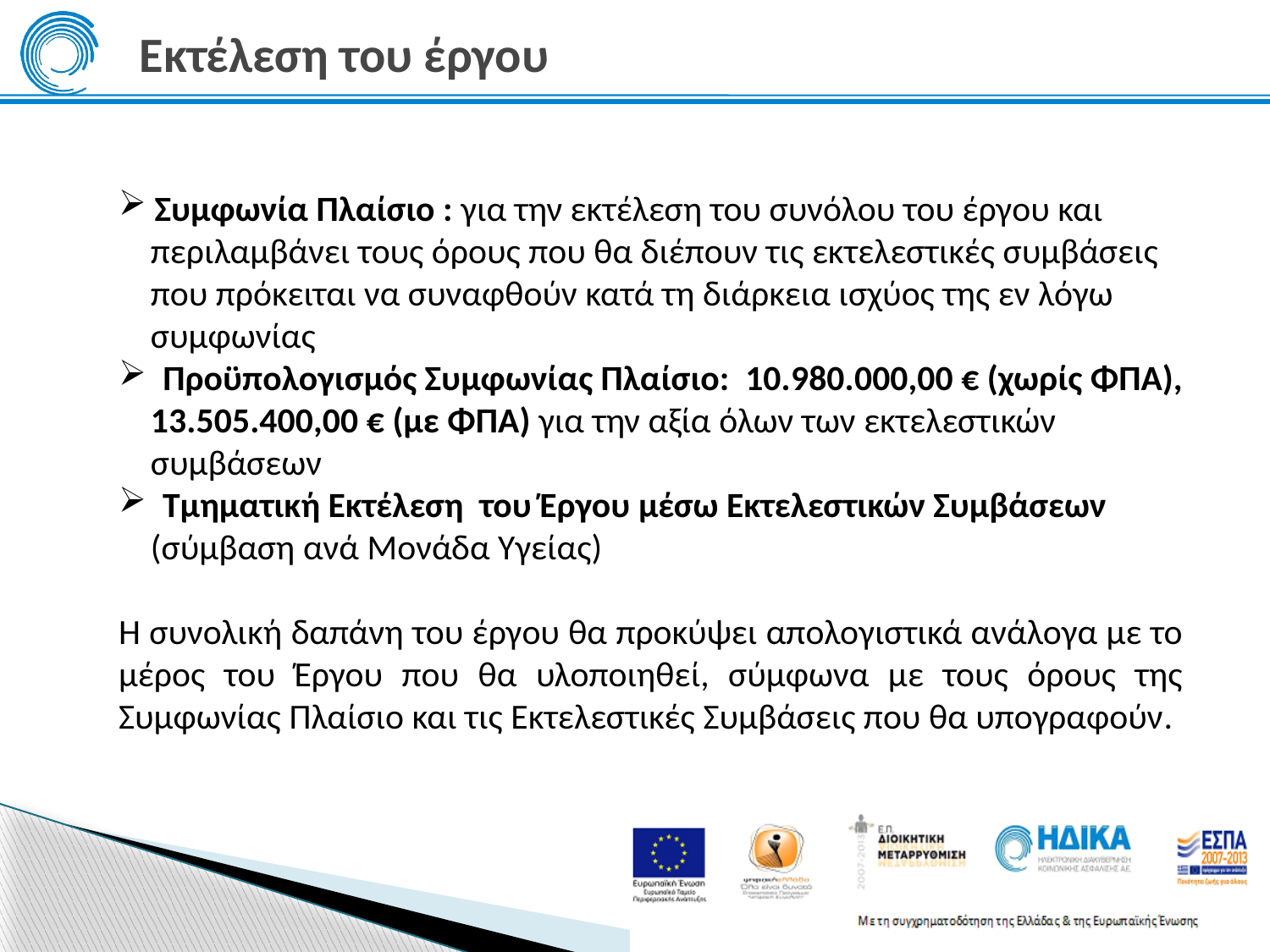

# Εκτέλεση του έργου

 Συμφωνία Πλαίσιο : για την εκτέλεση του συνόλου του έργου και
    περιλαμβάνει τους όρους που θα διέπουν τις εκτελεστικές συμβάσεις
    που πρόκειται να συναφθούν κατά τη διάρκεια ισχύος της εν λόγω
    συμφωνίας
  Προϋπολογισμός Συμφωνίας Πλαίσιο:  10.980.000,00 € (χωρίς ΦΠΑ),
    13.505.400,00 € (με ΦΠΑ) για την αξία όλων των εκτελεστικών
    συμβάσεων
  Τμηματική Εκτέλεση  του Έργου μέσω Εκτελεστικών Συμβάσεων
    (σύμβαση ανά Μονάδα Υγείας)

Η συνολική δαπάνη του έργου θα προκύψει απολογιστικά ανάλογα με το μέρος του Έργου που θα υλοποιηθεί, σύμφωνα με τους όρους της Συμφωνίας Πλαίσιο και τις Εκτελεστικές Συμβάσεις που θα υπογραφούν.